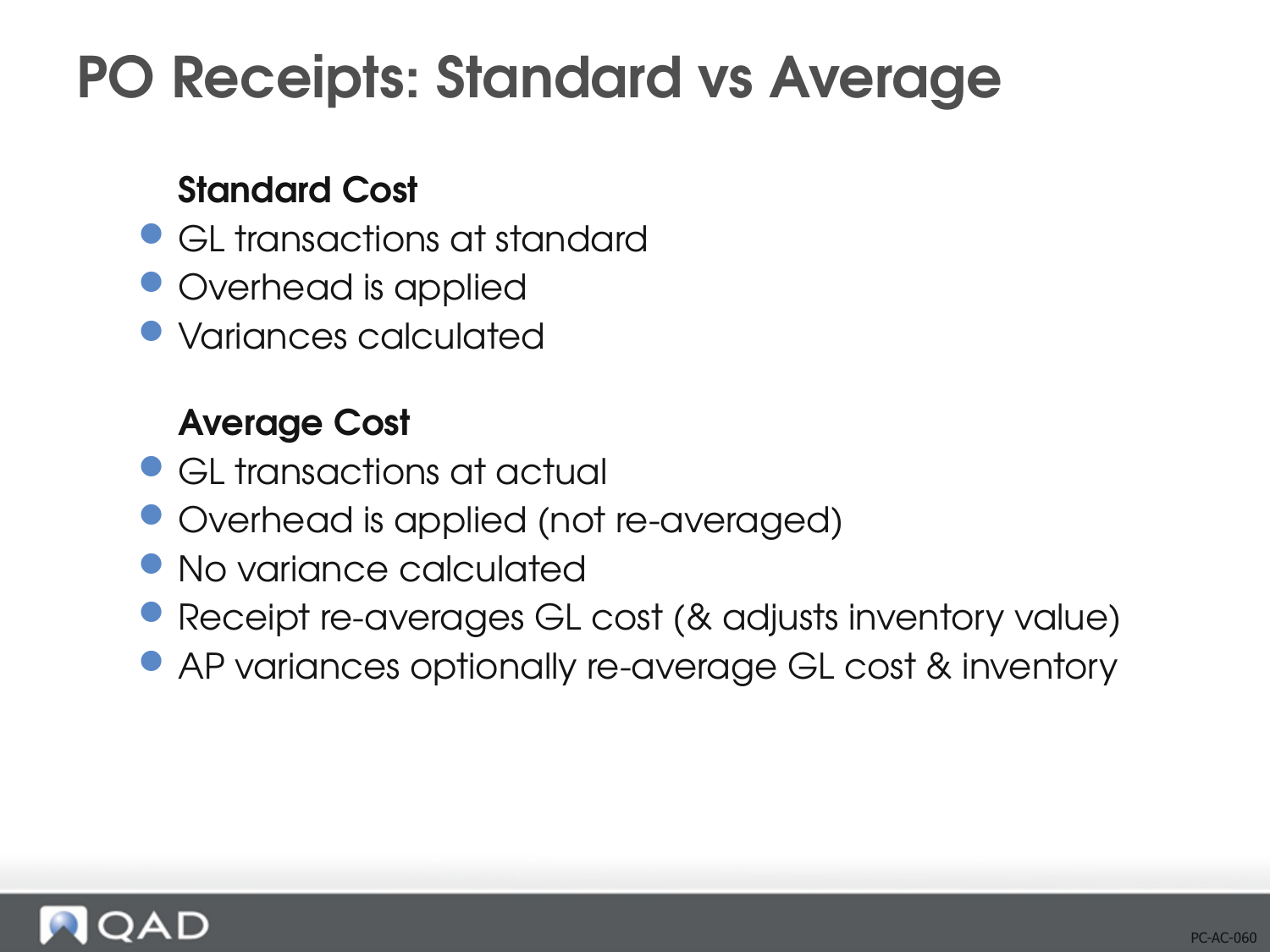

# PO Receipts: Standard vs Average
	Standard Cost
GL transactions at standard
Overhead is applied
Variances calculated
	Average Cost
GL transactions at actual
Overhead is applied (not re-averaged)
No variance calculated
Receipt re-averages GL cost (& adjusts inventory value)
AP variances optionally re-average GL cost & inventory
PC-AC-060